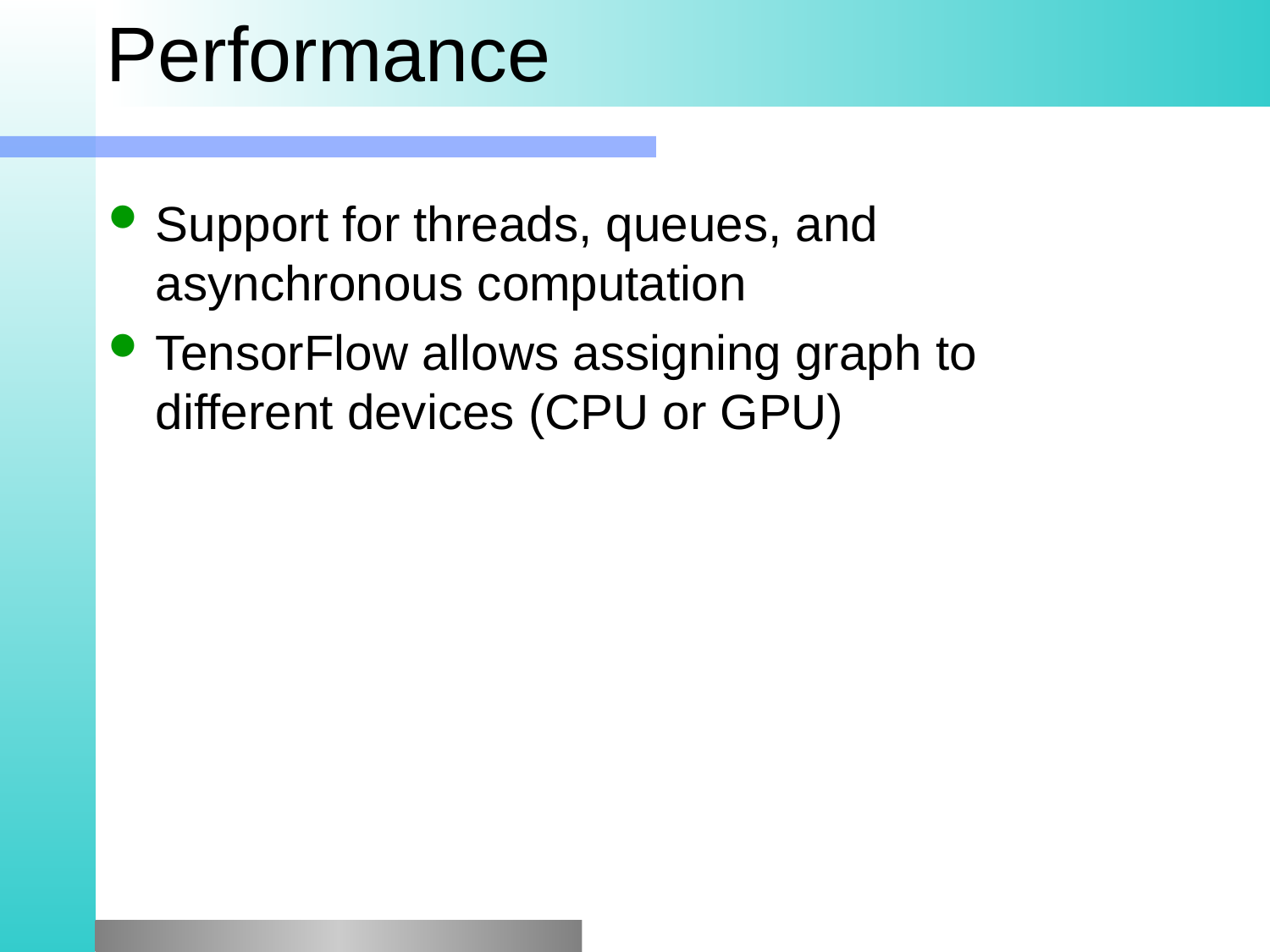

# Performance
Support for threads, queues, and asynchronous computation
TensorFlow allows assigning graph to different devices (CPU or GPU)